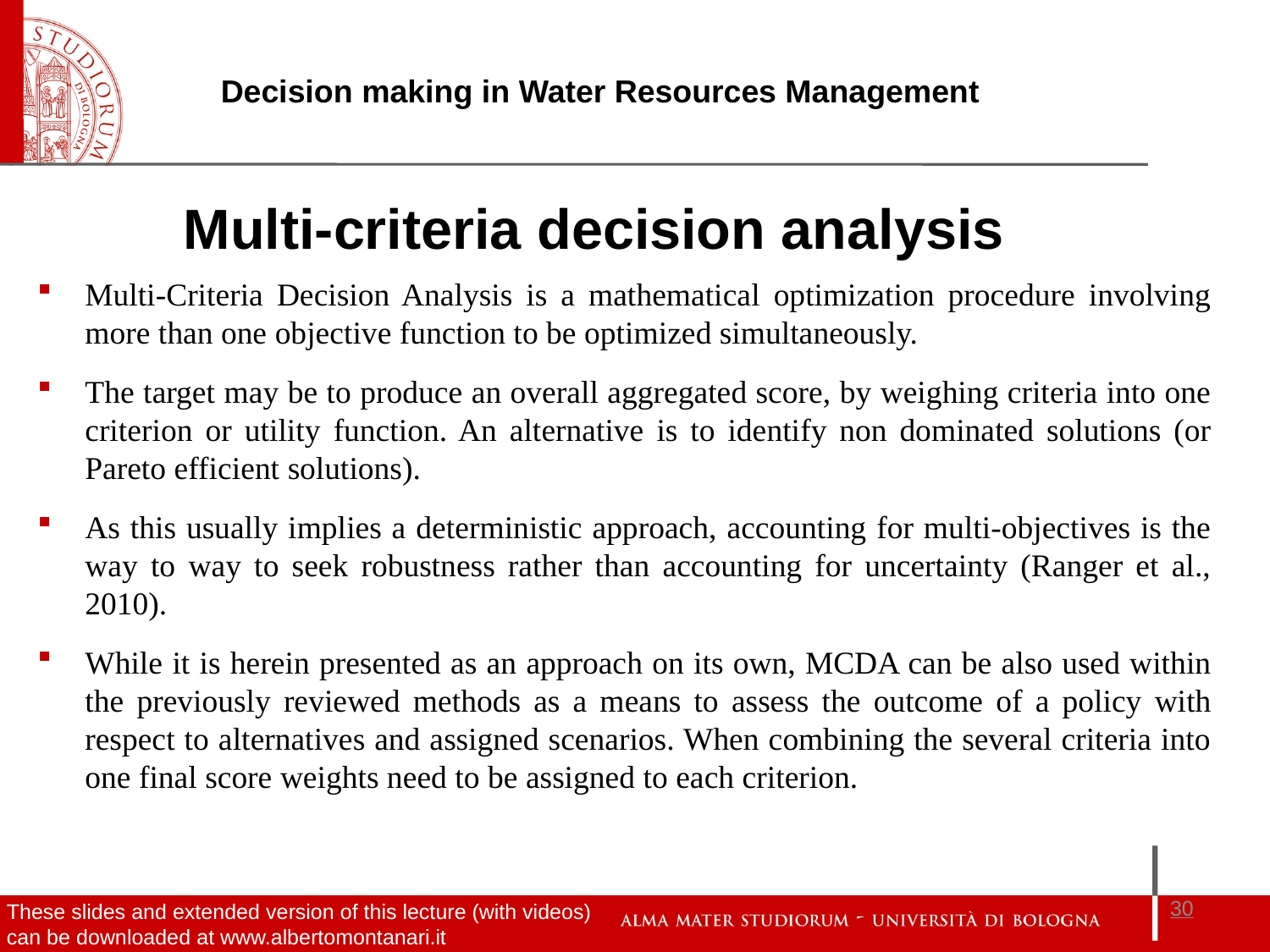

Multi-criteria decision analysis
Multi-Criteria Decision Analysis is a mathematical optimization procedure involving more than one objective function to be optimized simultaneously.
The target may be to produce an overall aggregated score, by weighing criteria into one criterion or utility function. An alternative is to identify non dominated solutions (or Pareto efficient solutions).
As this usually implies a deterministic approach, accounting for multi-objectives is the way to way to seek robustness rather than accounting for uncertainty (Ranger et al., 2010).
While it is herein presented as an approach on its own, MCDA can be also used within the previously reviewed methods as a means to assess the outcome of a policy with respect to alternatives and assigned scenarios. When combining the several criteria into one final score weights need to be assigned to each criterion.
30